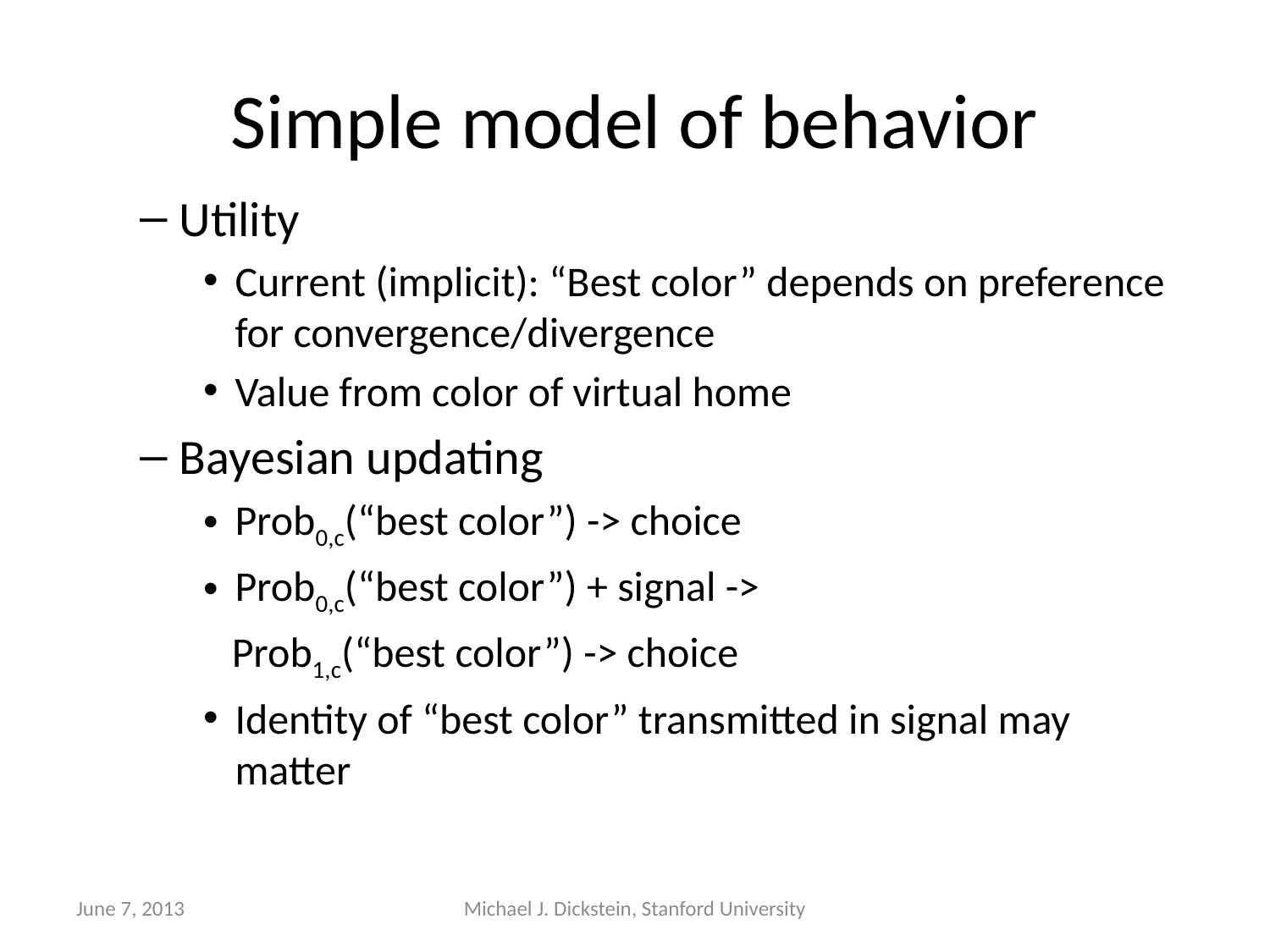

# Simple model of behavior
Utility
Current (implicit): “Best color” depends on preference for convergence/divergence
Value from color of virtual home
Bayesian updating
Prob0,c(“best color”) -> choice
Prob0,c(“best color”) + signal ->
   Prob1,c(“best color”) -> choice
Identity of “best color” transmitted in signal may matter
June 7, 2013
Michael J. Dickstein, Stanford University